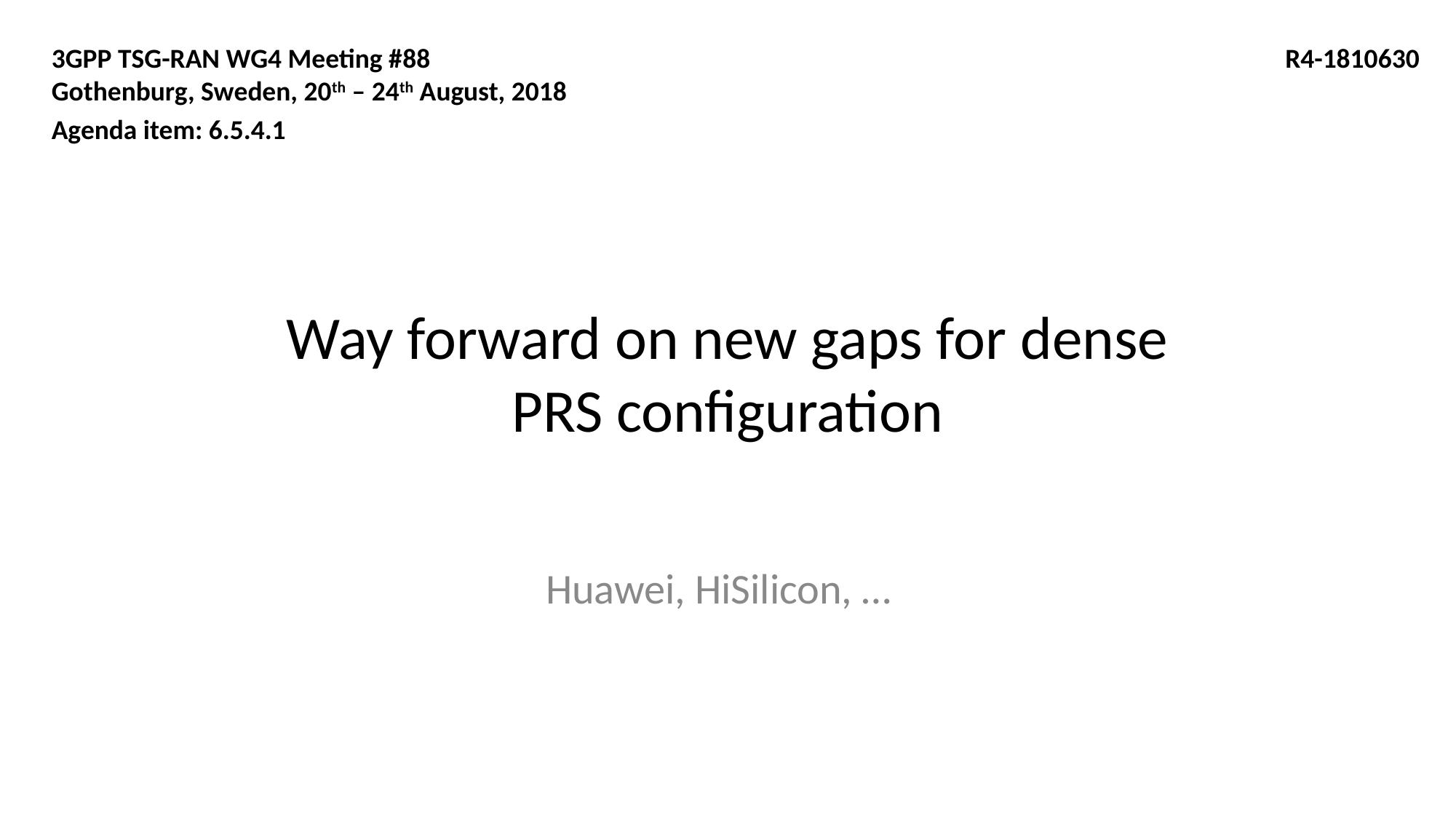

3GPP TSG-RAN WG4 Meeting #88
Gothenburg, Sweden, 20th – 24th August, 2018
Agenda item: 6.5.4.1
R4-1810630
# Way forward on new gaps for dense PRS configuration
Huawei, HiSilicon, …